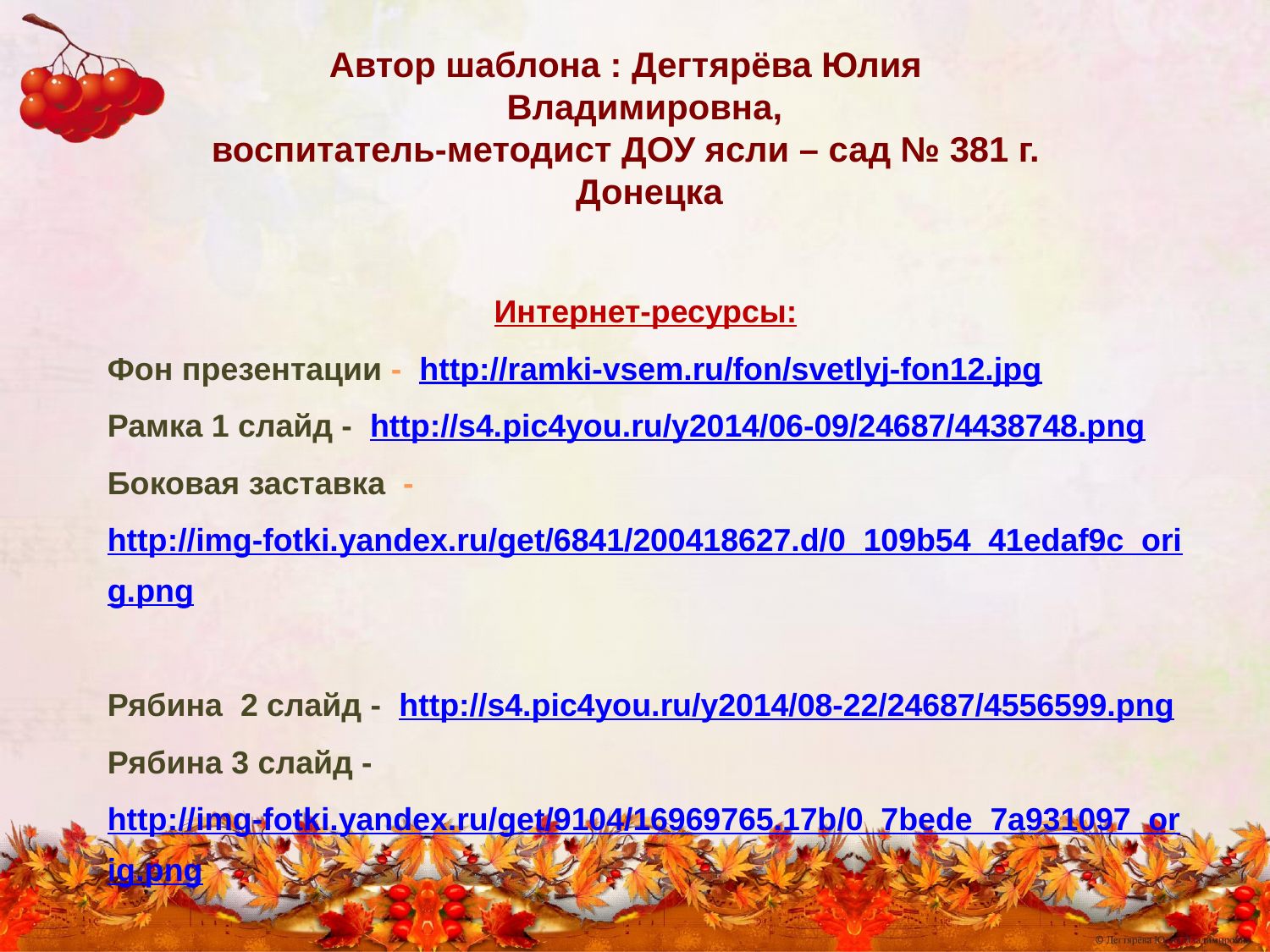

Автор шаблона : Дегтярёва Юлия Владимировна,
воспитатель-методист ДОУ ясли – сад № 381 г. Донецка
Интернет-ресурсы:
Фон презентации -  http://ramki-vsem.ru/fon/svetlyj-fon12.jpg
Рамка 1 слайд -  http://s4.pic4you.ru/y2014/06-09/24687/4438748.png
Боковая заставка  - http://img-fotki.yandex.ru/get/6841/200418627.d/0_109b54_41edaf9c_orig.png
Рябина  2 слайд -  http://s4.pic4you.ru/y2014/08-22/24687/4556599.png
Рябина 3 слайд -  http://img-fotki.yandex.ru/get/9104/16969765.17b/0_7bede_7a931097_orig.png
Рябина 4слайд -  http://img-fotki.yandex.ru/get/6738/16969765.248/0_92932_1e12432_orig.png
Рябина 5слайд - http://pic4you.ru/24687/3691340/1/